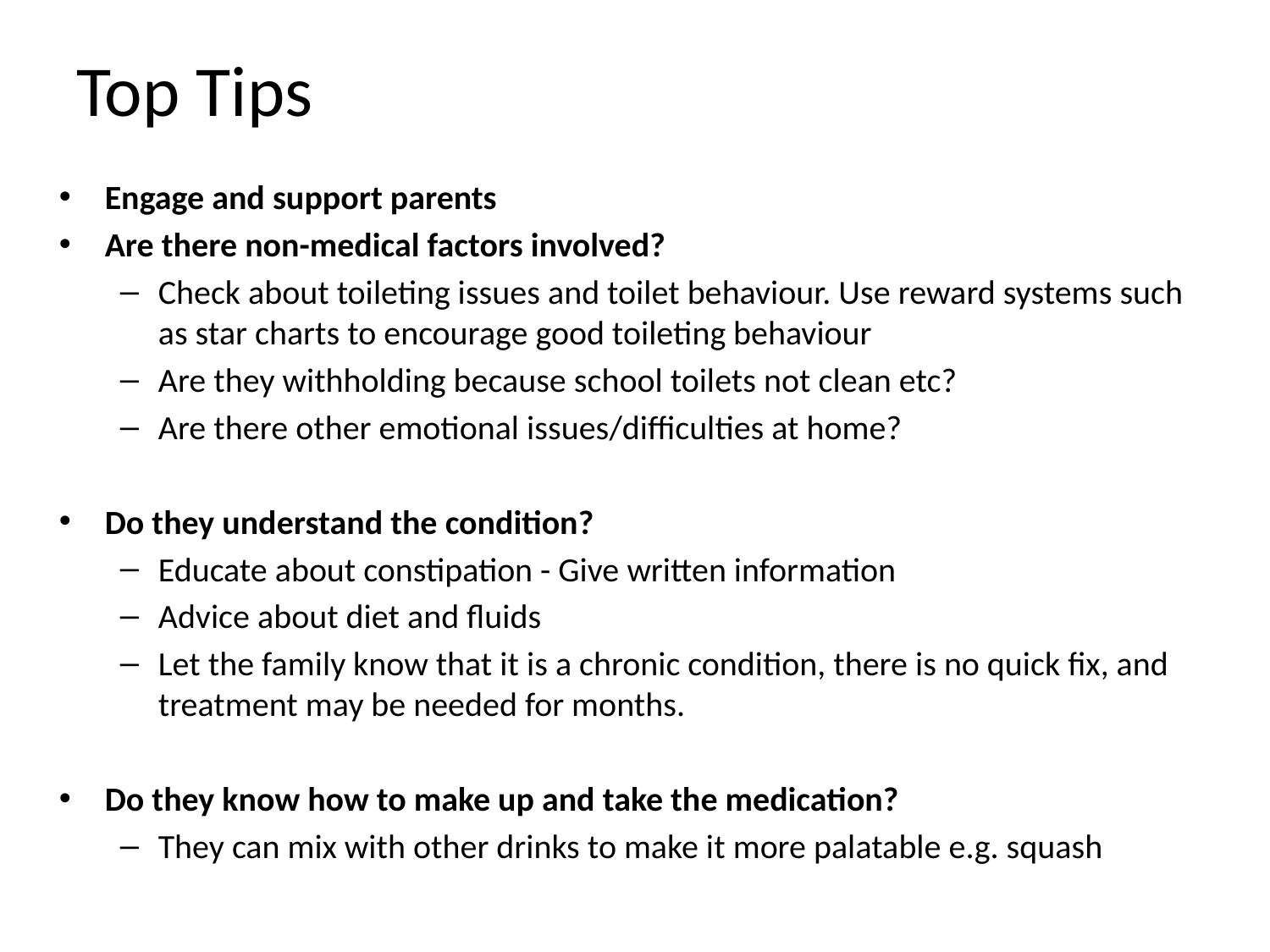

# Top Tips
Engage and support parents
Are there non-medical factors involved?
Check about toileting issues and toilet behaviour. Use reward systems such as star charts to encourage good toileting behaviour
Are they withholding because school toilets not clean etc?
Are there other emotional issues/difficulties at home?

Do they understand the condition?
Educate about constipation - Give written information
Advice about diet and fluids
Let the family know that it is a chronic condition, there is no quick fix, and treatment may be needed for months.

Do they know how to make up and take the medication?
They can mix with other drinks to make it more palatable e.g. squash